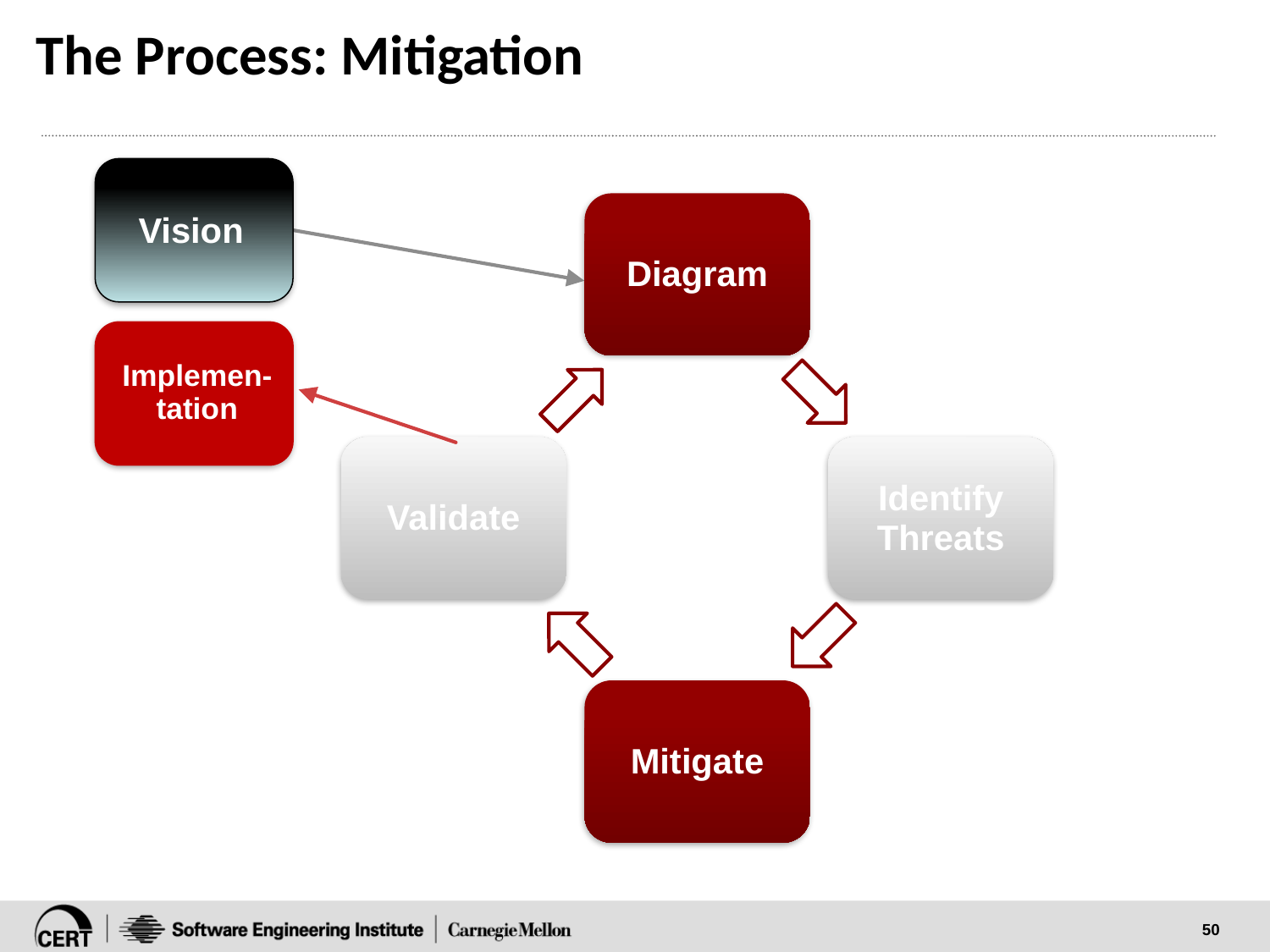

# The Process: Mitigation

Vision
Diagram
Identify Threats
Mitigate
Validate

Implemen-tation